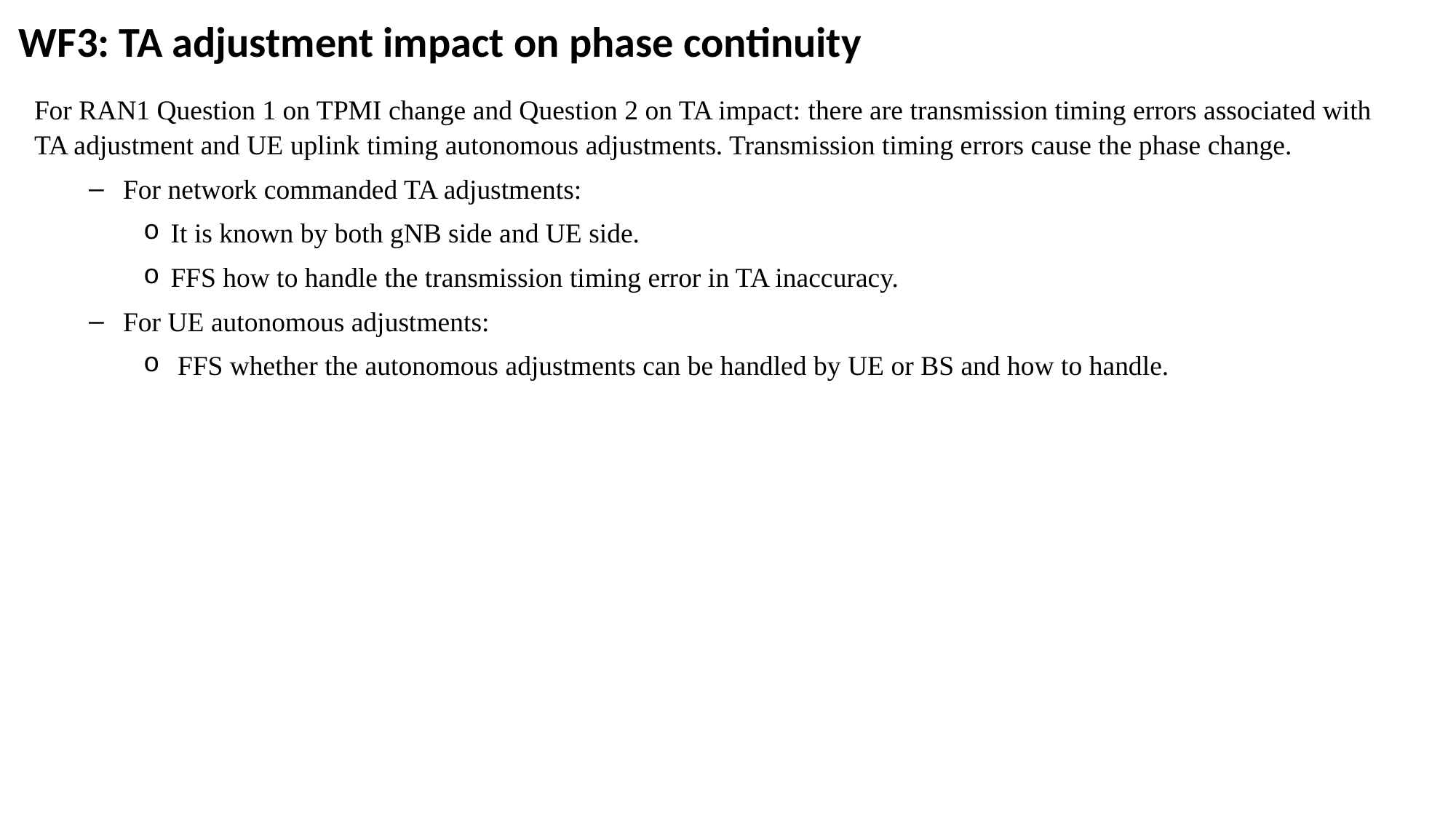

# WF3: TA adjustment impact on phase continuity
For RAN1 Question 1 on TPMI change and Question 2 on TA impact: there are transmission timing errors associated with TA adjustment and UE uplink timing autonomous adjustments. Transmission timing errors cause the phase change.
For network commanded TA adjustments:
It is known by both gNB side and UE side.
FFS how to handle the transmission timing error in TA inaccuracy.
For UE autonomous adjustments:
 FFS whether the autonomous adjustments can be handled by UE or BS and how to handle.